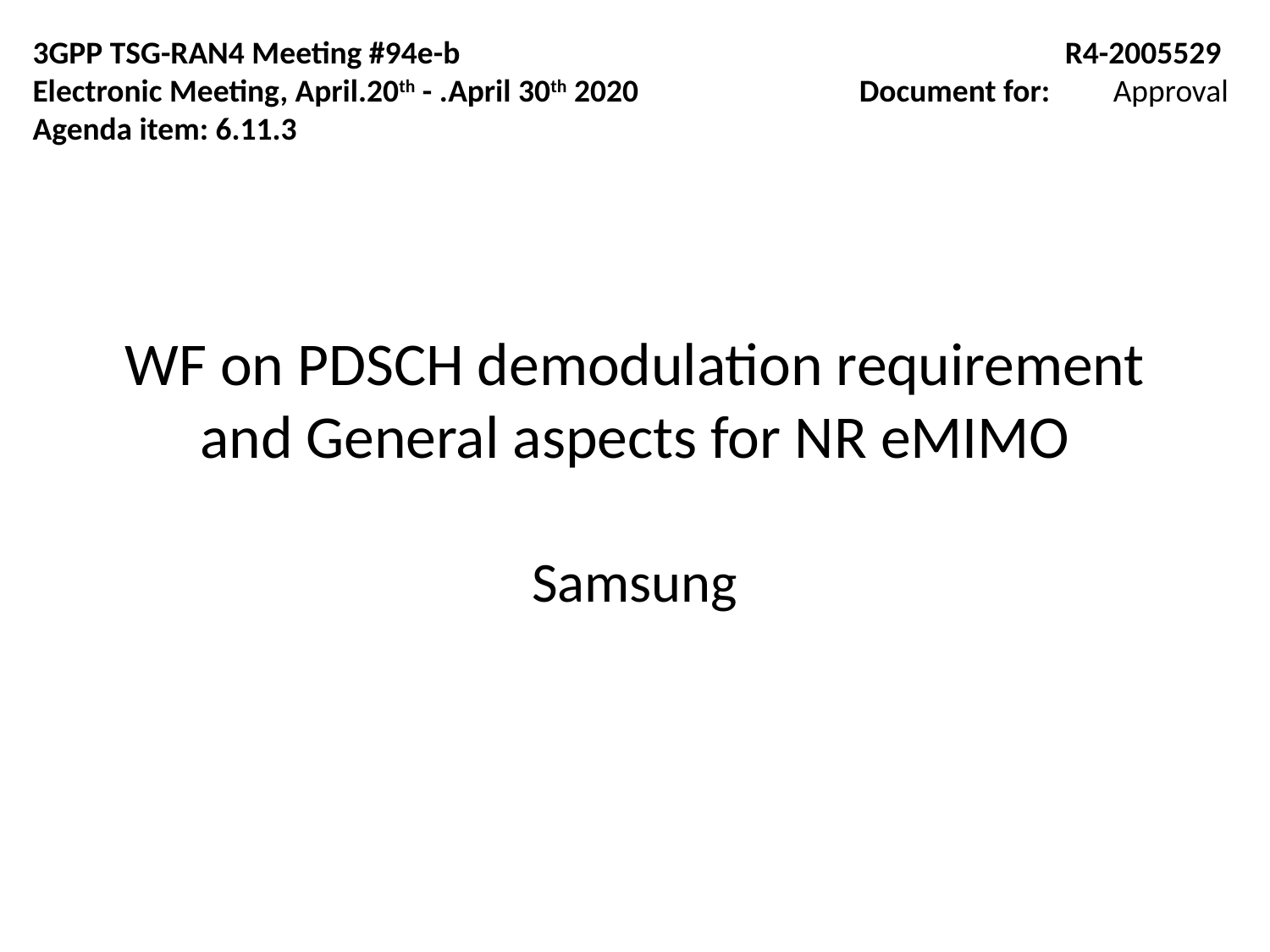

3GPP TSG-RAN4 Meeting #94e-b
Electronic Meeting, April.20th - .April 30th 2020
Agenda item: 6.11.3
R4-2005529
Document for:	Approval
# WF on PDSCH demodulation requirement and General aspects for NR eMIMO
Samsung